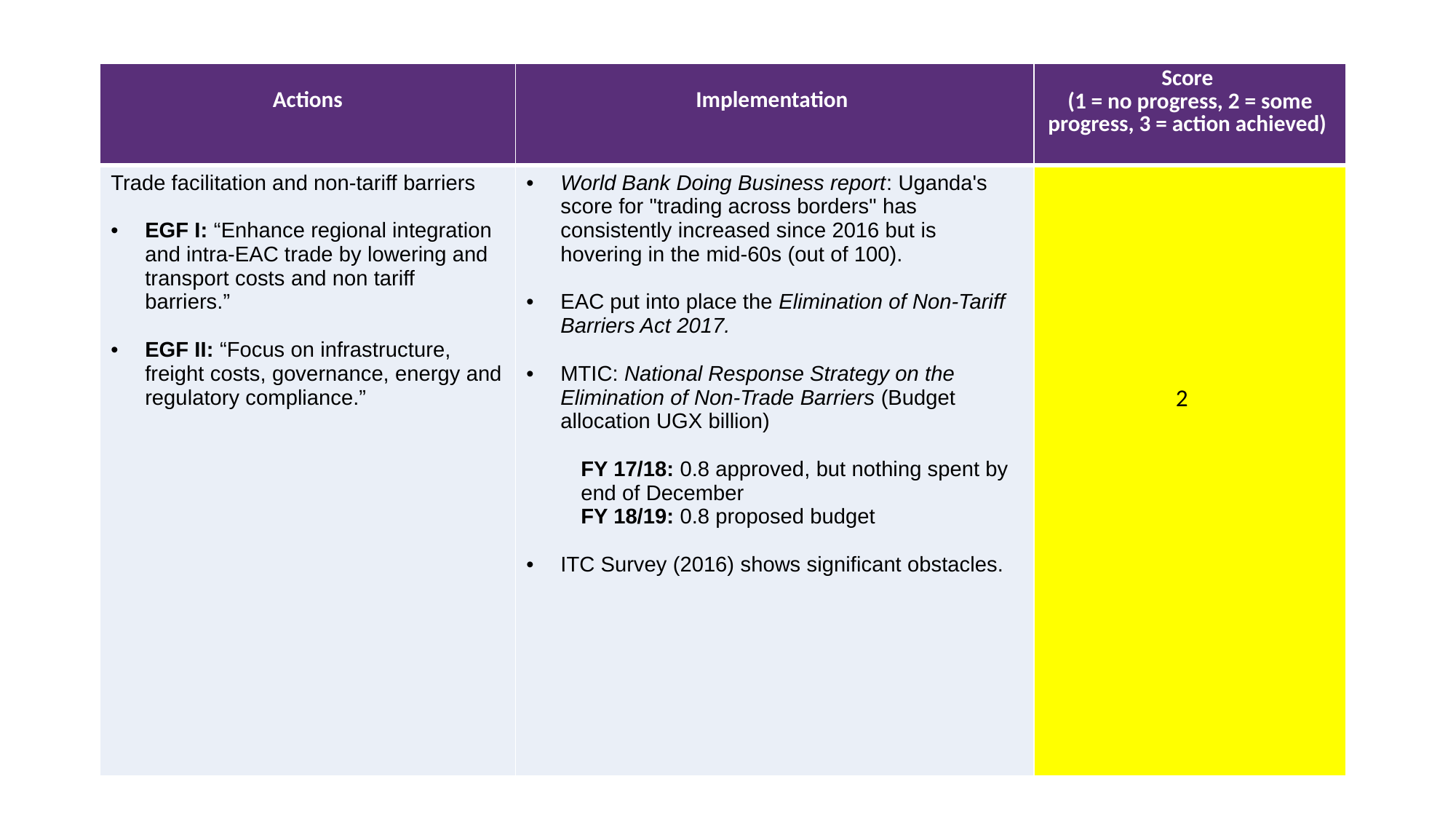

| Actions | Implementation | Score (1 = no progress, 2 = some progress, 3 = action achieved) |
| --- | --- | --- |
| Trade facilitation and non-tariff barriers EGF I: “Enhance regional integration and intra-EAC trade by lowering and transport costs and non tariff barriers.” EGF II: “Focus on infrastructure, freight costs, governance, energy and regulatory compliance.” | World Bank Doing Business report: Uganda's score for "trading across borders" has consistently increased since 2016 but is hovering in the mid-60s (out of 100). EAC put into place the Elimination of Non-Tariff Barriers Act 2017. MTIC: National Response Strategy on the Elimination of Non-Trade Barriers (Budget allocation UGX billion) FY 17/18: 0.8 approved, but nothing spent by end of December    FY 18/19: 0.8 proposed budget ITC Survey (2016) shows significant obstacles. | 2 |